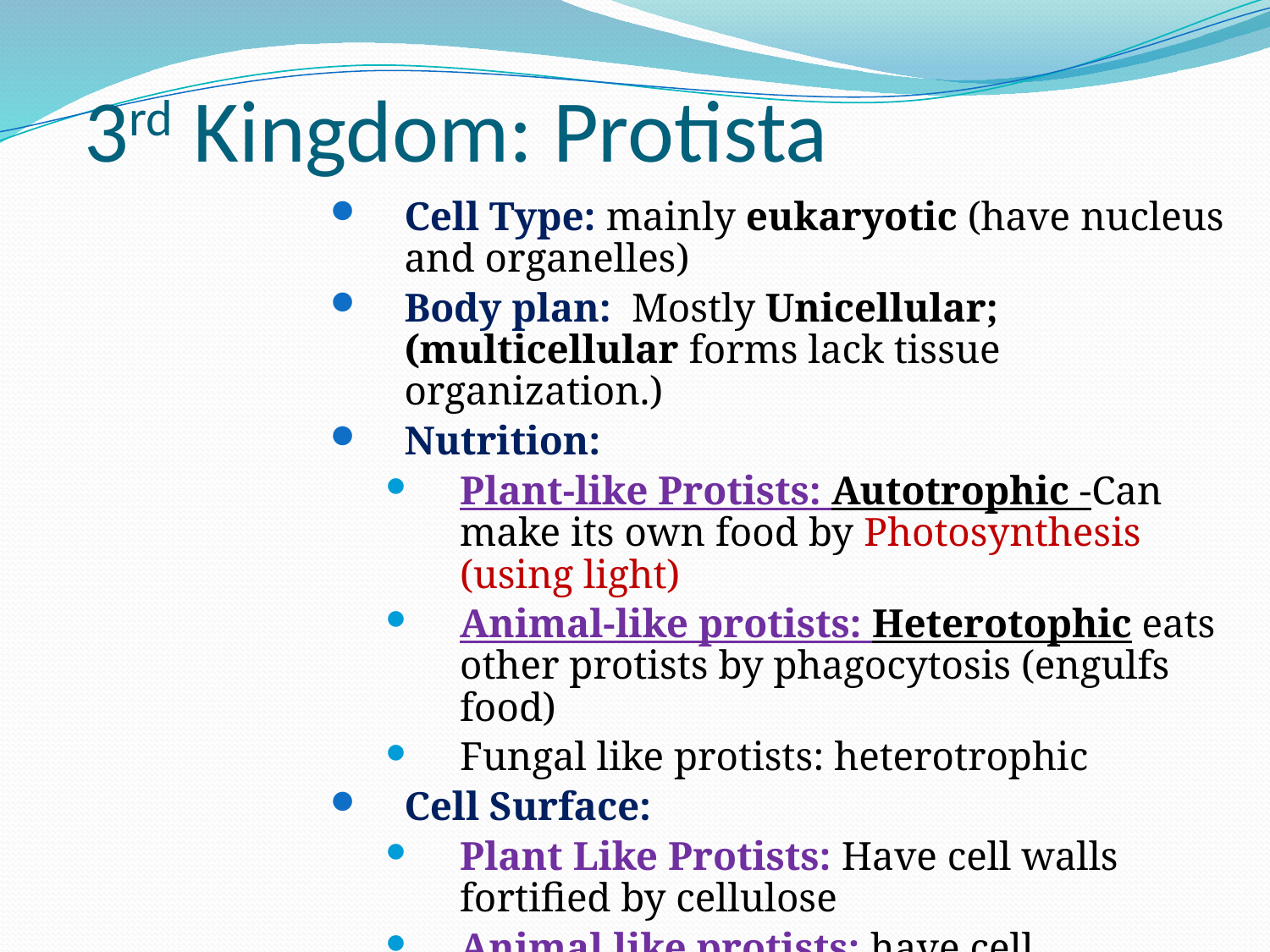

# 3rd Kingdom: Protista
Cell Type: mainly eukaryotic (have nucleus and organelles)
Body plan:  Mostly Unicellular; (multicellular forms lack tissue organization.)
Nutrition:
Plant-like Protists: Autotrophic -Can make its own food by Photosynthesis (using light)
Animal-like protists: Heterotophic eats other protists by phagocytosis (engulfs food)
Fungal like protists: heterotrophic
Cell Surface:
Plant Like Protists: Have cell walls fortified by cellulose
Animal like protists: have cell membranes